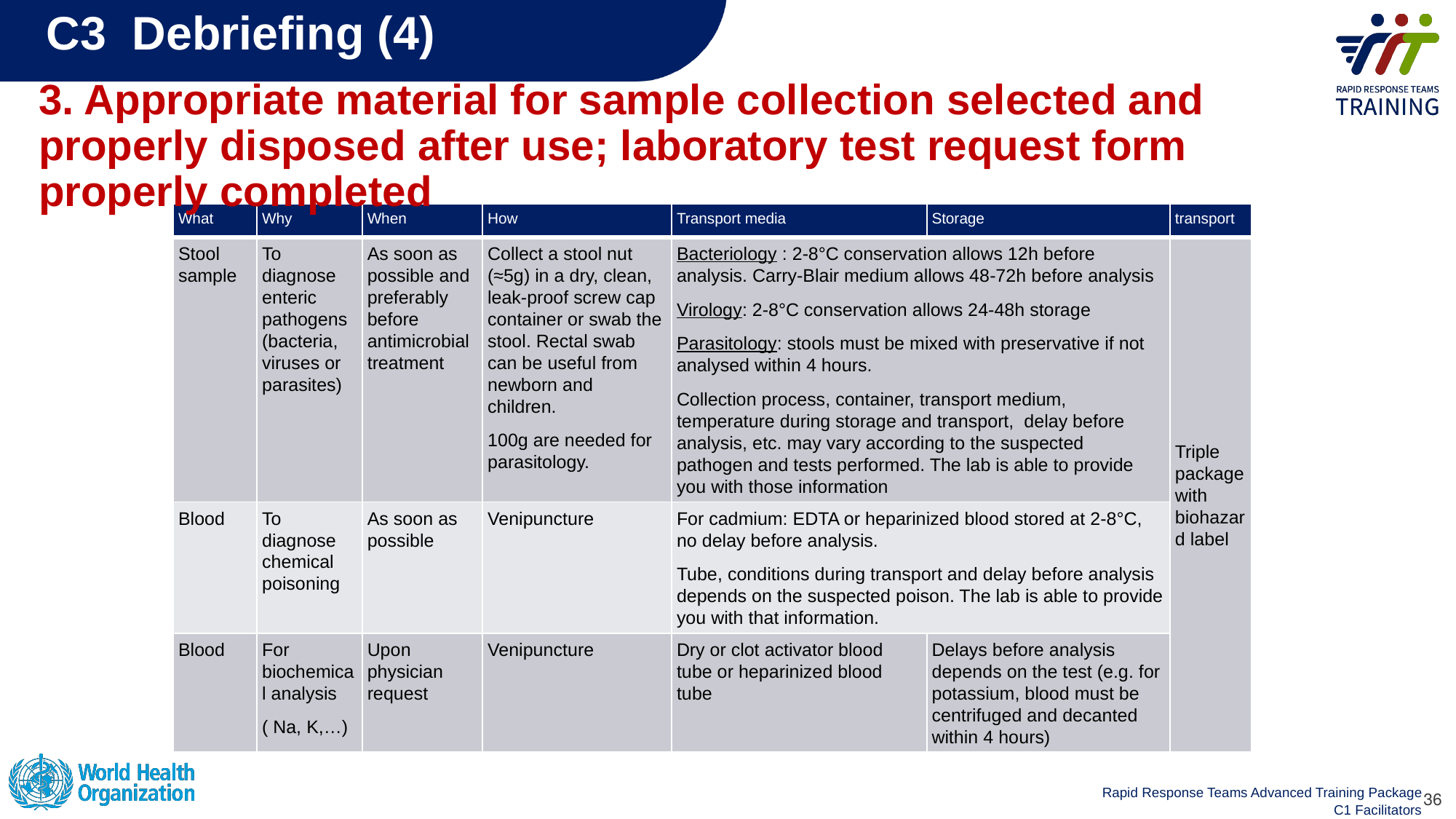

C3  Debriefing (4)
3. Appropriate material for sample collection selected and properly disposed after use; laboratory test request form properly completed
| What | Why | When | How | Transport media | Storage | transport |
| --- | --- | --- | --- | --- | --- | --- |
| Stool sample | To diagnose enteric pathogens (bacteria, viruses or parasites) | As soon as possible and preferably before antimicrobial treatment | Collect a stool nut (≈5g) in a dry, clean, leak-proof screw cap container or swab the stool. Rectal swab can be useful from newborn and children. 100g are needed for parasitology. | Bacteriology : 2-8°C conservation allows 12h before analysis. Carry-Blair medium allows 48-72h before analysis Virology: 2-8°C conservation allows 24-48h storage Parasitology: stools must be mixed with preservative if not analysed within 4 hours. Collection process, container, transport medium, temperature during storage and transport, delay before analysis, etc. may vary according to the suspected pathogen and tests performed. The lab is able to provide you with those information |  | Triple package with biohazard label |
| Blood | To diagnose chemical poisoning | As soon as possible | Venipuncture | For cadmium: EDTA or heparinized blood stored at 2-8°C, no delay before analysis. Tube, conditions during transport and delay before analysis depends on the suspected poison. The lab is able to provide you with that information. |  |  |
| Blood | For biochemical analysis ( Na, K,…) | Upon physician request | Venipuncture | Dry or clot activator blood tube or heparinized blood tube | Delays before analysis depends on the test (e.g. for potassium, blood must be centrifuged and decanted within 4 hours) |  |